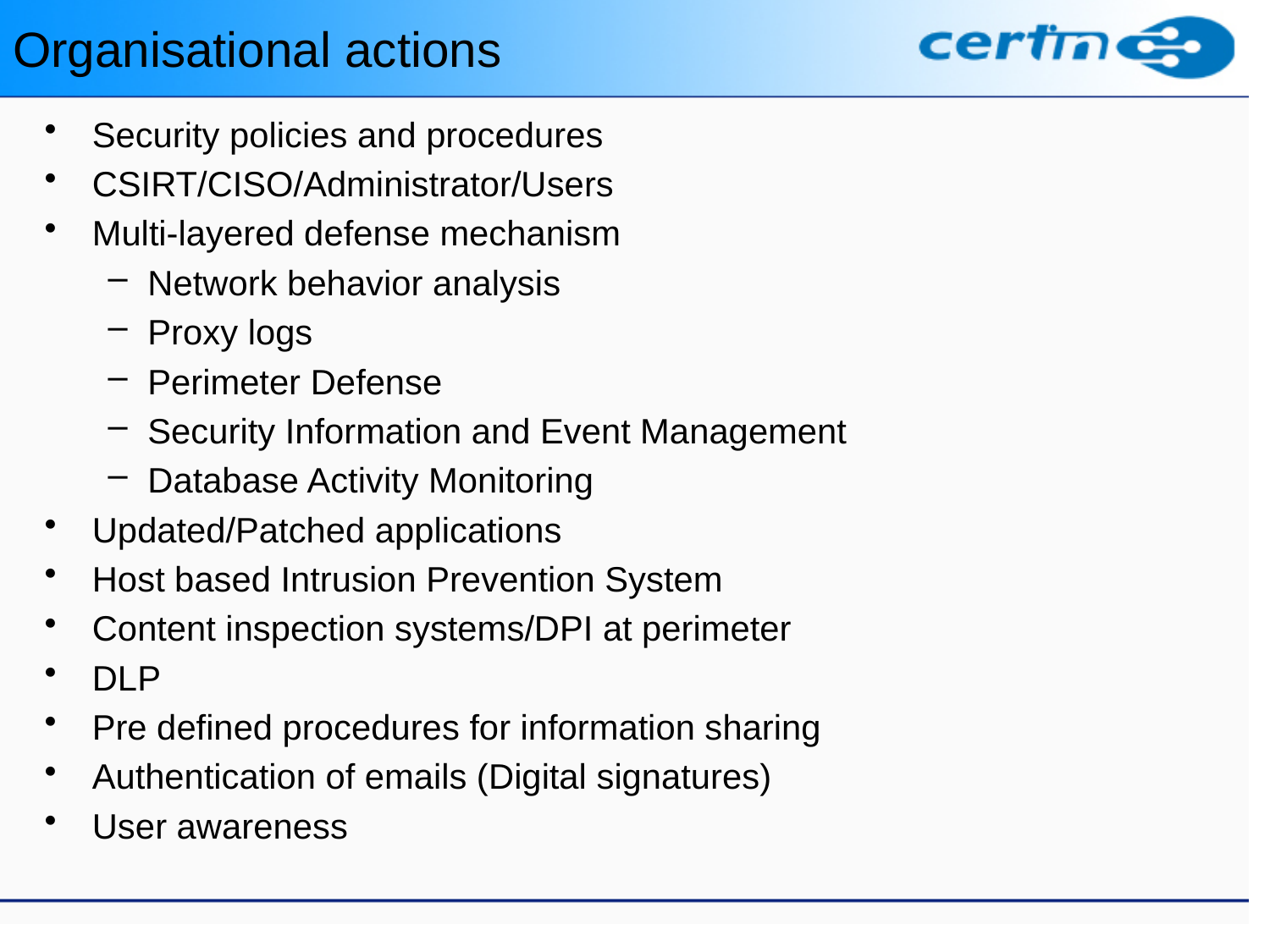

# Organisational actions
Security policies and procedures
CSIRT/CISO/Administrator/Users
Multi-layered defense mechanism
Network behavior analysis
Proxy logs
Perimeter Defense
Security Information and Event Management
Database Activity Monitoring
Updated/Patched applications
Host based Intrusion Prevention System
Content inspection systems/DPI at perimeter
DLP
Pre defined procedures for information sharing
Authentication of emails (Digital signatures)
User awareness